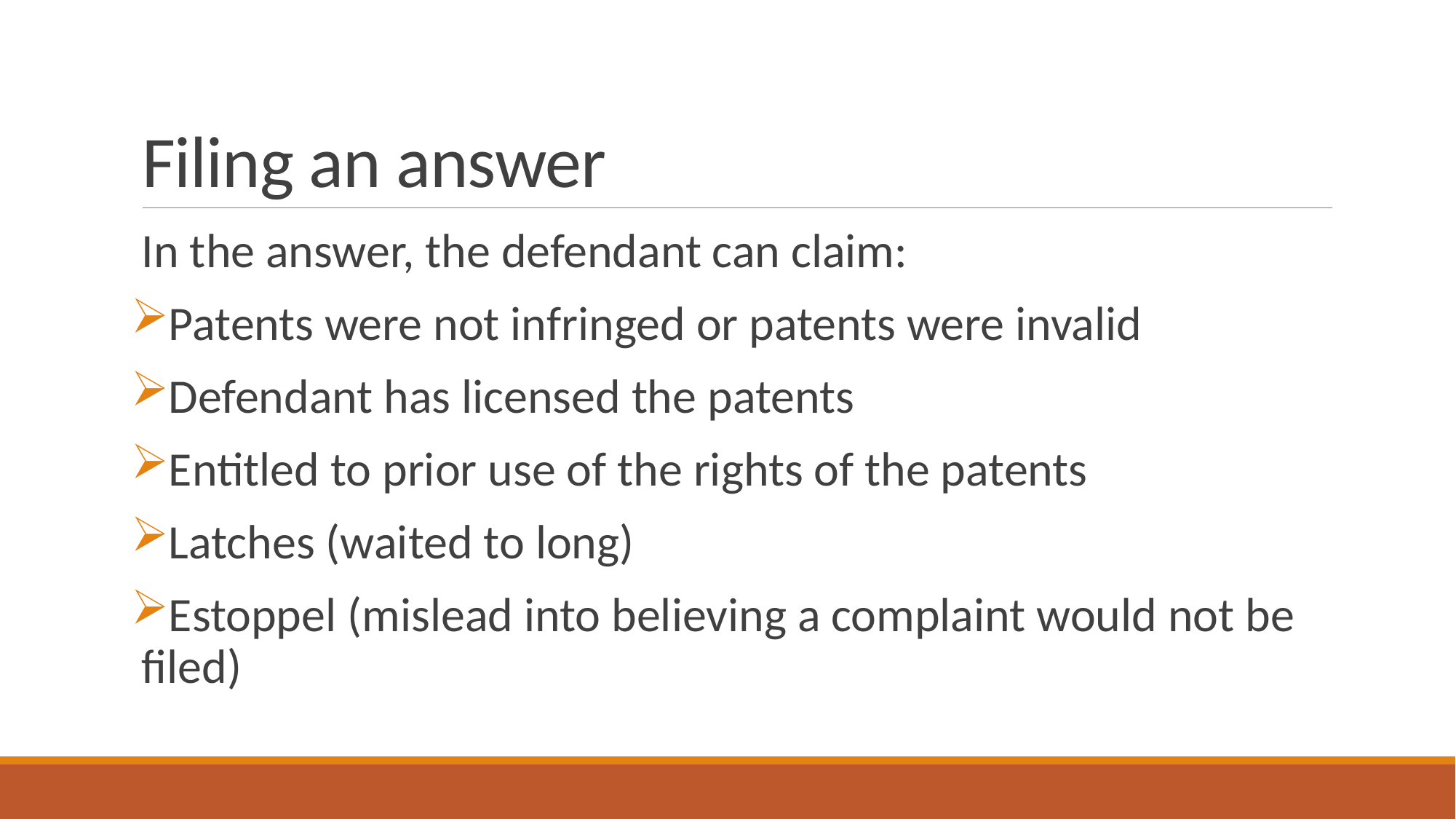

# Filing an answer
In the answer, the defendant can claim:
Patents were not infringed or patents were invalid
Defendant has licensed the patents
Entitled to prior use of the rights of the patents
Latches (waited to long)
Estoppel (mislead into believing a complaint would not be filed)